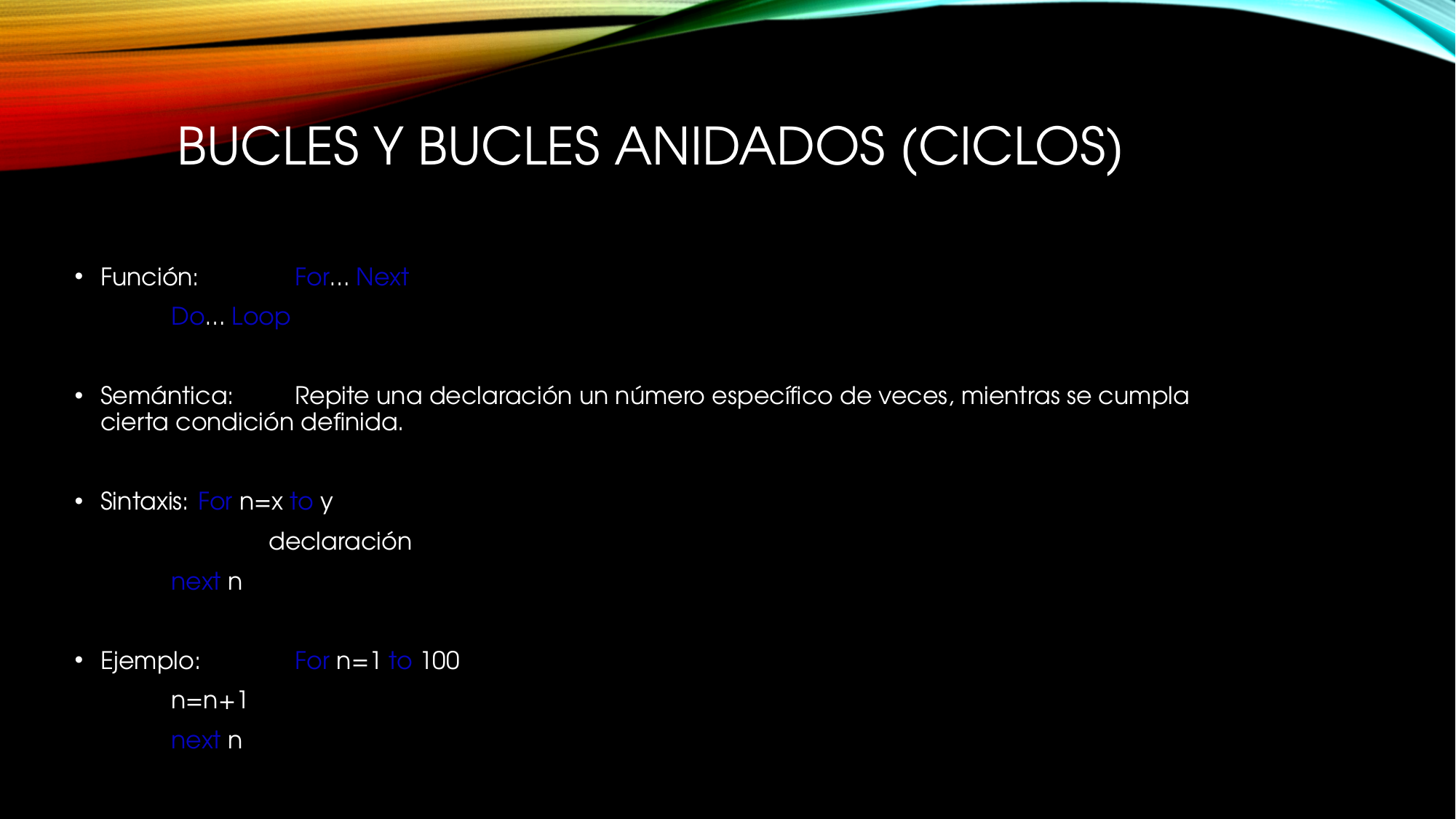

# Bucles y Bucles anidados (ciclos)
Función:		For… Next
					Do… Loop

Semántica:		Repite una declaración un número específico de veces, mientras se cumpla cierta condición definida.

Sintaxis:		For n=x to y
			  	declaración
			next n

Ejemplo:		For n=1 to 100
				n=n+1
			next n